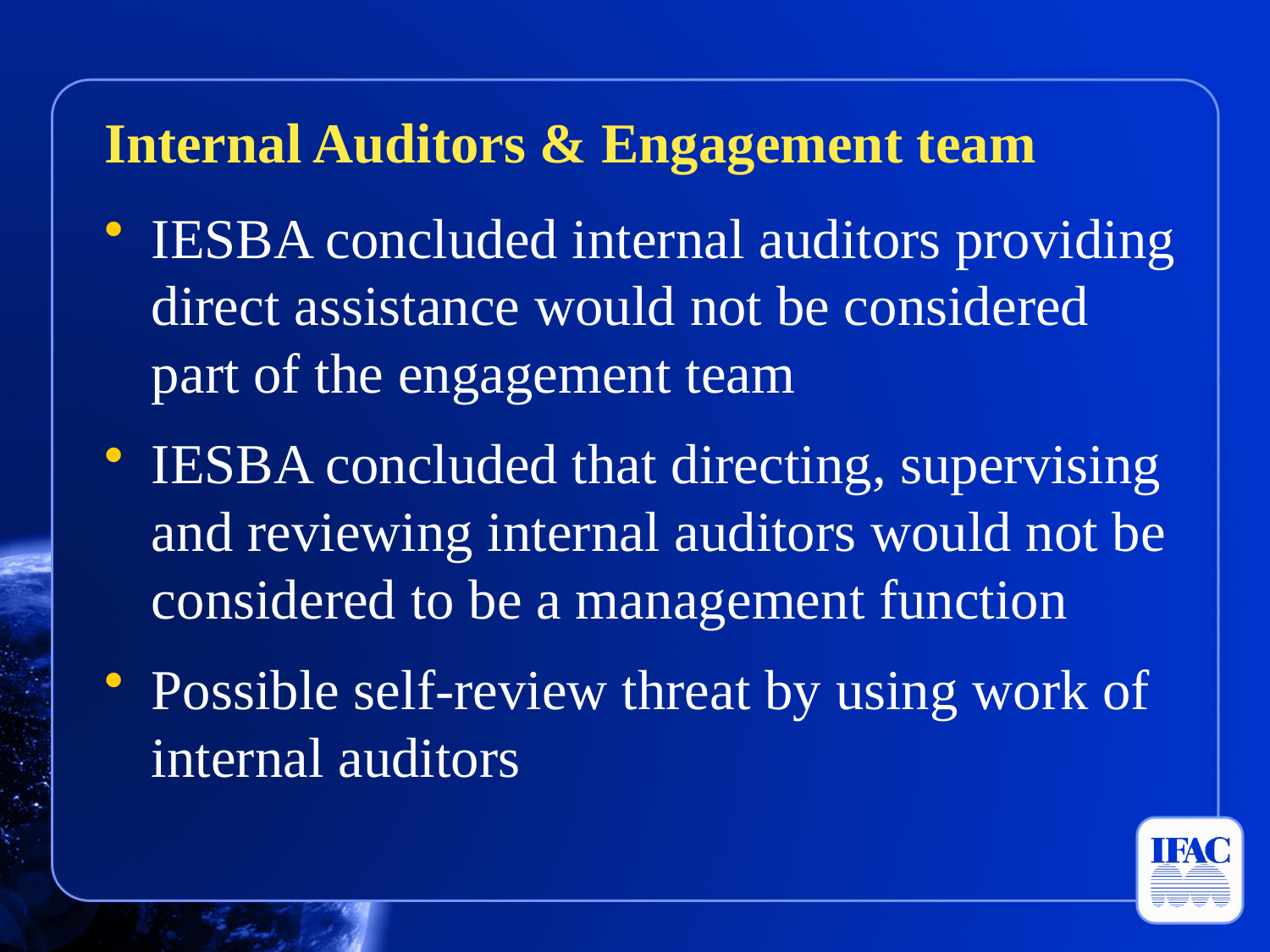

Internal Auditors & Engagement team
IESBA concluded internal auditors providing direct assistance would not be considered part of the engagement team
IESBA concluded that directing, supervising and reviewing internal auditors would not be considered to be a management function
Possible self-review threat by using work of internal auditors